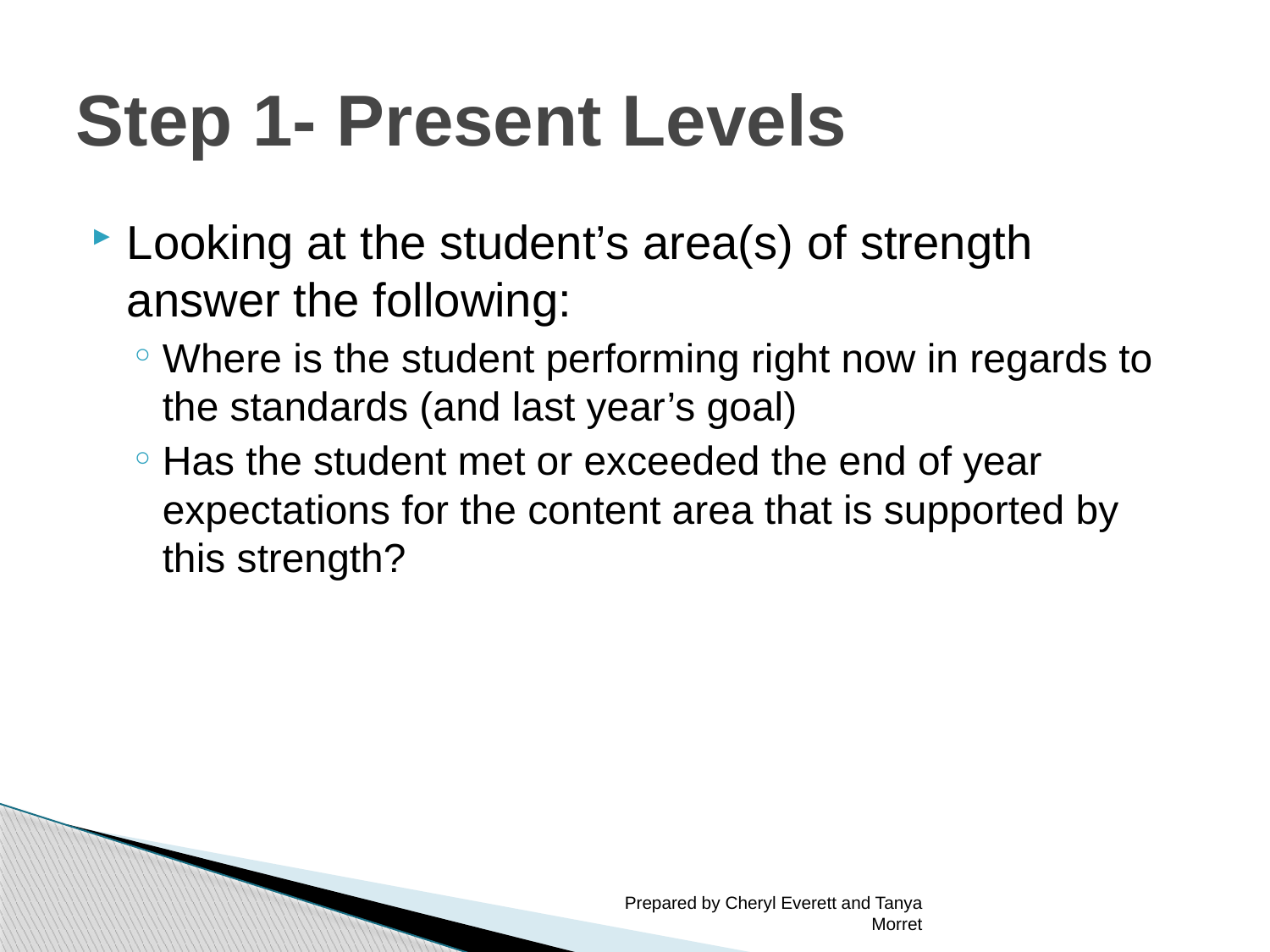

# Step 1- Present Levels
Looking at the student’s area(s) of strength answer the following:
Where is the student performing right now in regards to the standards (and last year’s goal)
Has the student met or exceeded the end of year expectations for the content area that is supported by this strength?
Prepared by Cheryl Everett and Tanya Morret